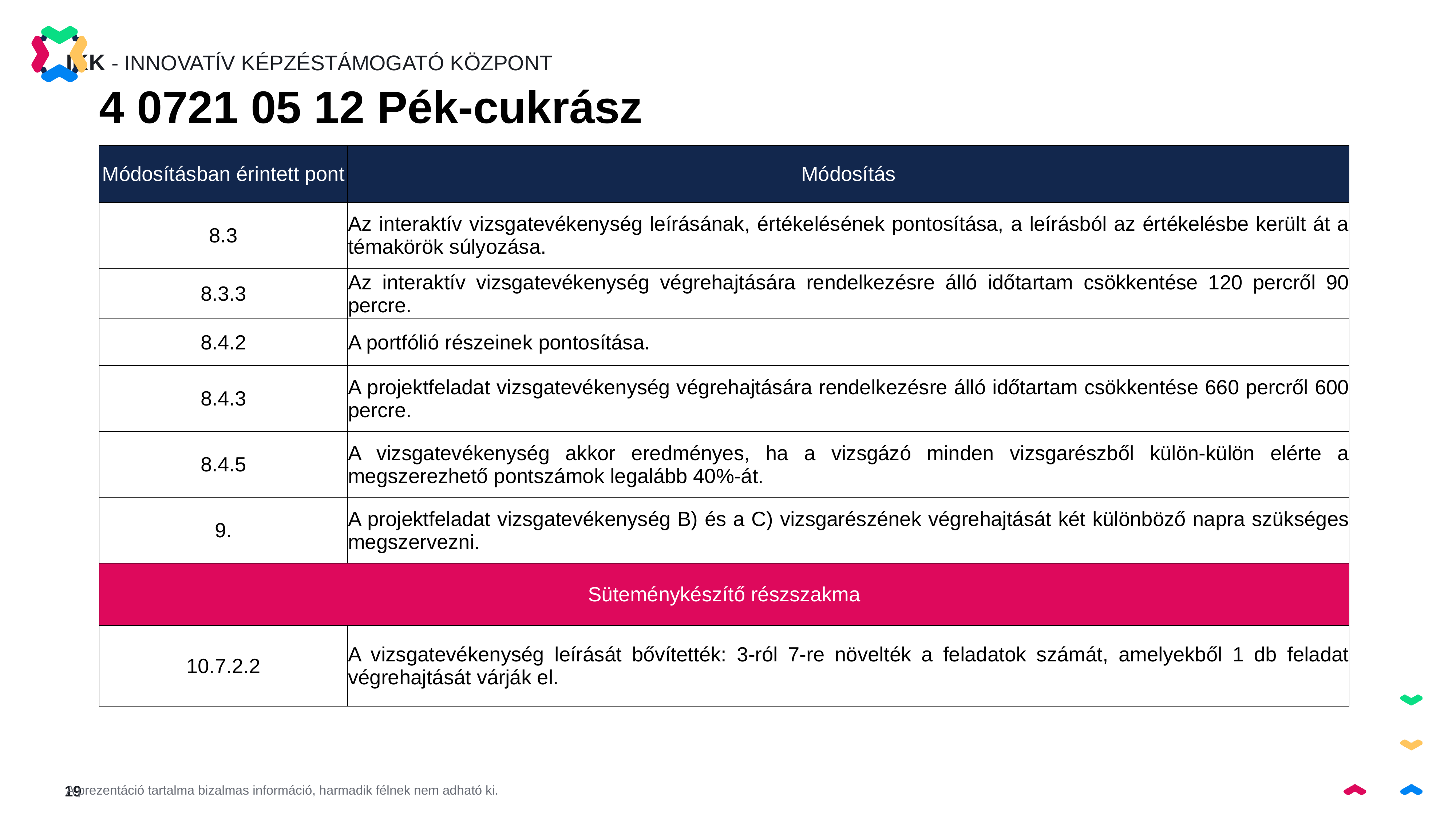

4 0721 05 12 Pék-cukrász
| Módosításban érintett pont | Módosítás |
| --- | --- |
| 8.3 | Az interaktív vizsgatevékenység leírásának, értékelésének pontosítása, a leírásból az értékelésbe került át a témakörök súlyozása. |
| 8.3.3 | Az interaktív vizsgatevékenység végrehajtására rendelkezésre álló időtartam csökkentése 120 percről 90 percre. |
| 8.4.2 | A portfólió részeinek pontosítása. |
| 8.4.3 | A projektfeladat vizsgatevékenység végrehajtására rendelkezésre álló időtartam csökkentése 660 percről 600 percre. |
| 8.4.5 | A vizsgatevékenység akkor eredményes, ha a vizsgázó minden vizsgarészből külön-külön elérte a megszerezhető pontszámok legalább 40%-át. |
| 9. | A projektfeladat vizsgatevékenység B) és a C) vizsgarészének végrehajtását két különböző napra szükséges megszervezni. |
| Süteménykészítő részszakma |  |
| 10.7.2.2 | A vizsgatevékenység leírását bővítették: 3-ról 7-re növelték a feladatok számát, amelyekből 1 db feladat végrehajtását várják el. |